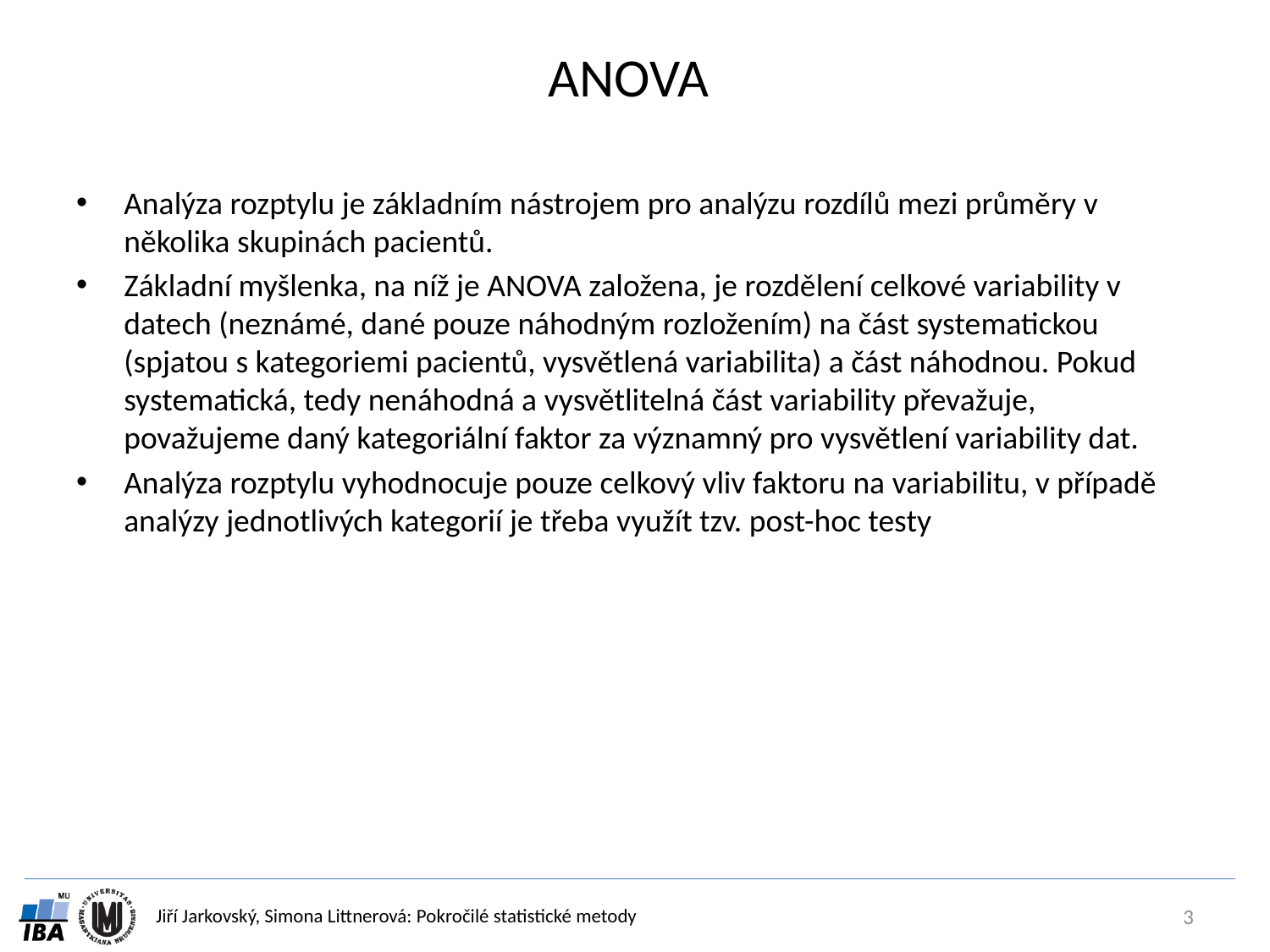

# ANOVA
Analýza rozptylu je základním nástrojem pro analýzu rozdílů mezi průměry v několika skupinách pacientů.
Základní myšlenka, na níž je ANOVA založena, je rozdělení celkové variability v datech (neznámé, dané pouze náhodným rozložením) na část systematickou (spjatou s kategoriemi pacientů, vysvětlená variabilita) a část náhodnou. Pokud systematická, tedy nenáhodná a vysvětlitelná část variability převažuje, považujeme daný kategoriální faktor za významný pro vysvětlení variability dat.
Analýza rozptylu vyhodnocuje pouze celkový vliv faktoru na variabilitu, v případě analýzy jednotlivých kategorií je třeba využít tzv. post-hoc testy

3